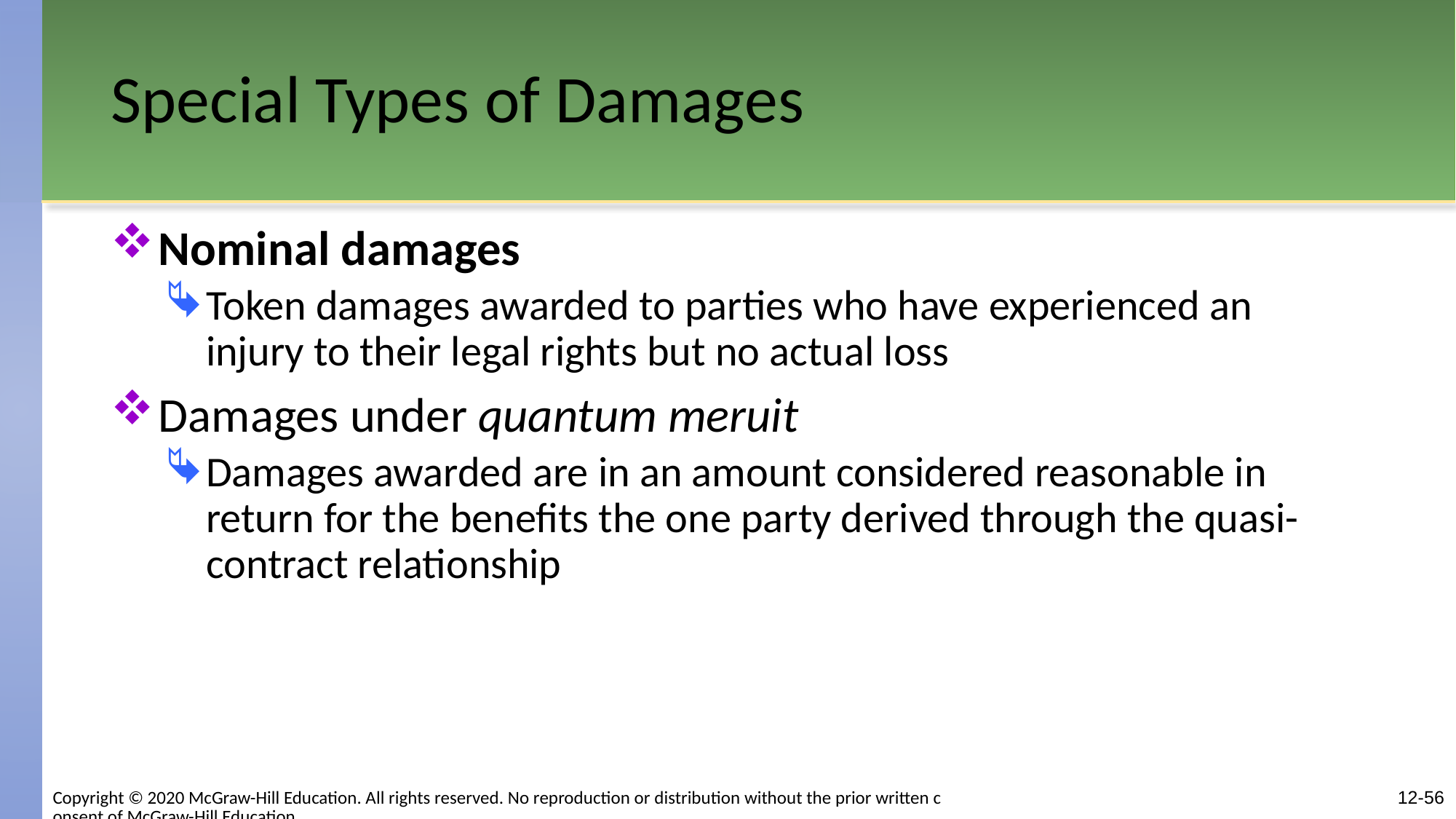

# Special Types of Damages
Nominal damages
Token damages awarded to parties who have experienced an injury to their legal rights but no actual loss
Damages under quantum meruit
Damages awarded are in an amount considered reasonable in return for the benefits the one party derived through the quasi-contract relationship

Copyright © 2020 McGraw-Hill Education. All rights reserved. No reproduction or distribution without the prior written consent of McGraw-Hill Education.
12-56